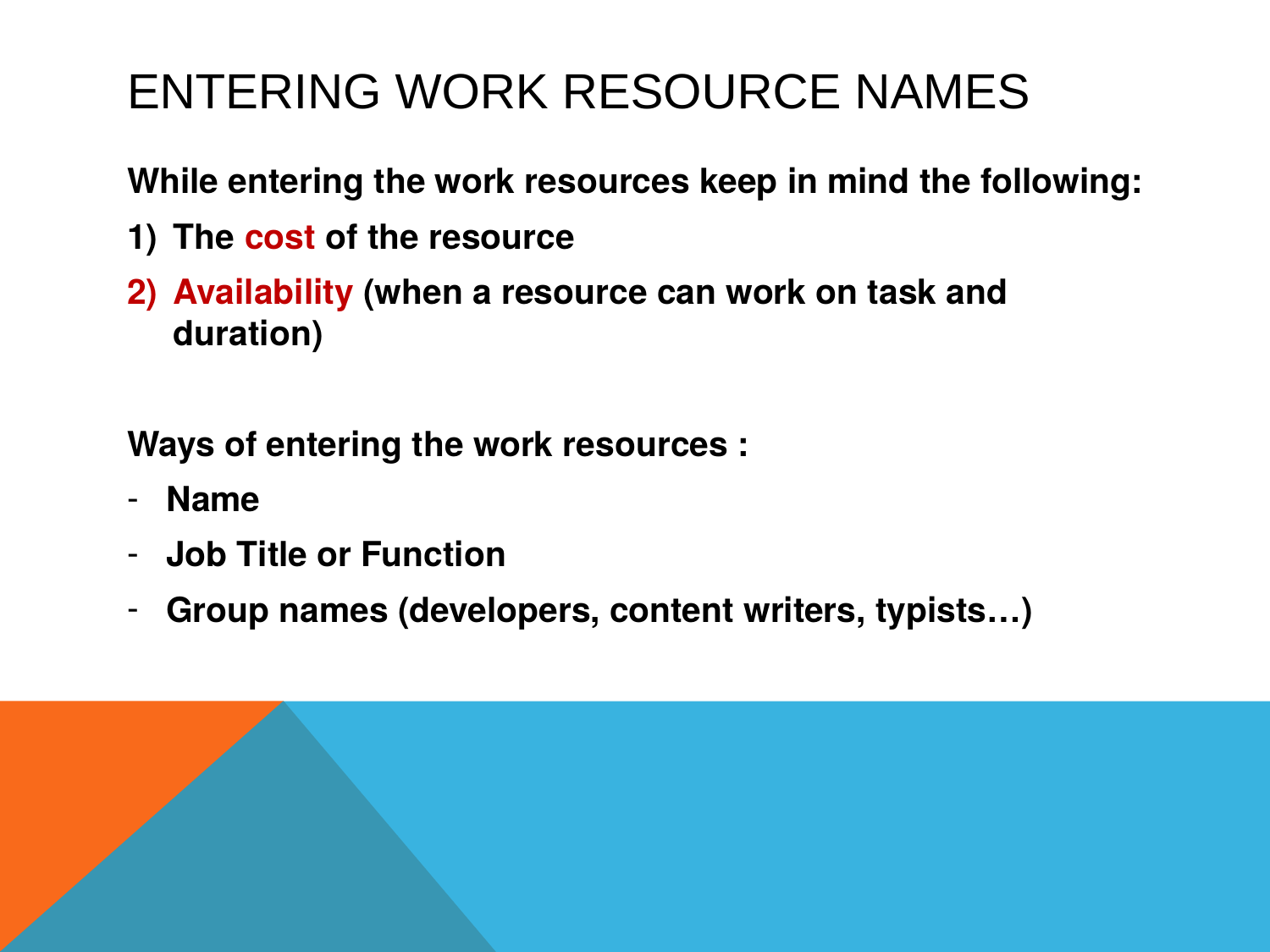

# Entering work resource names
While entering the work resources keep in mind the following:
The cost of the resource
Availability (when a resource can work on task and duration)

Ways of entering the work resources :
Name
Job Title or Function
Group names (developers, content writers, typists…)